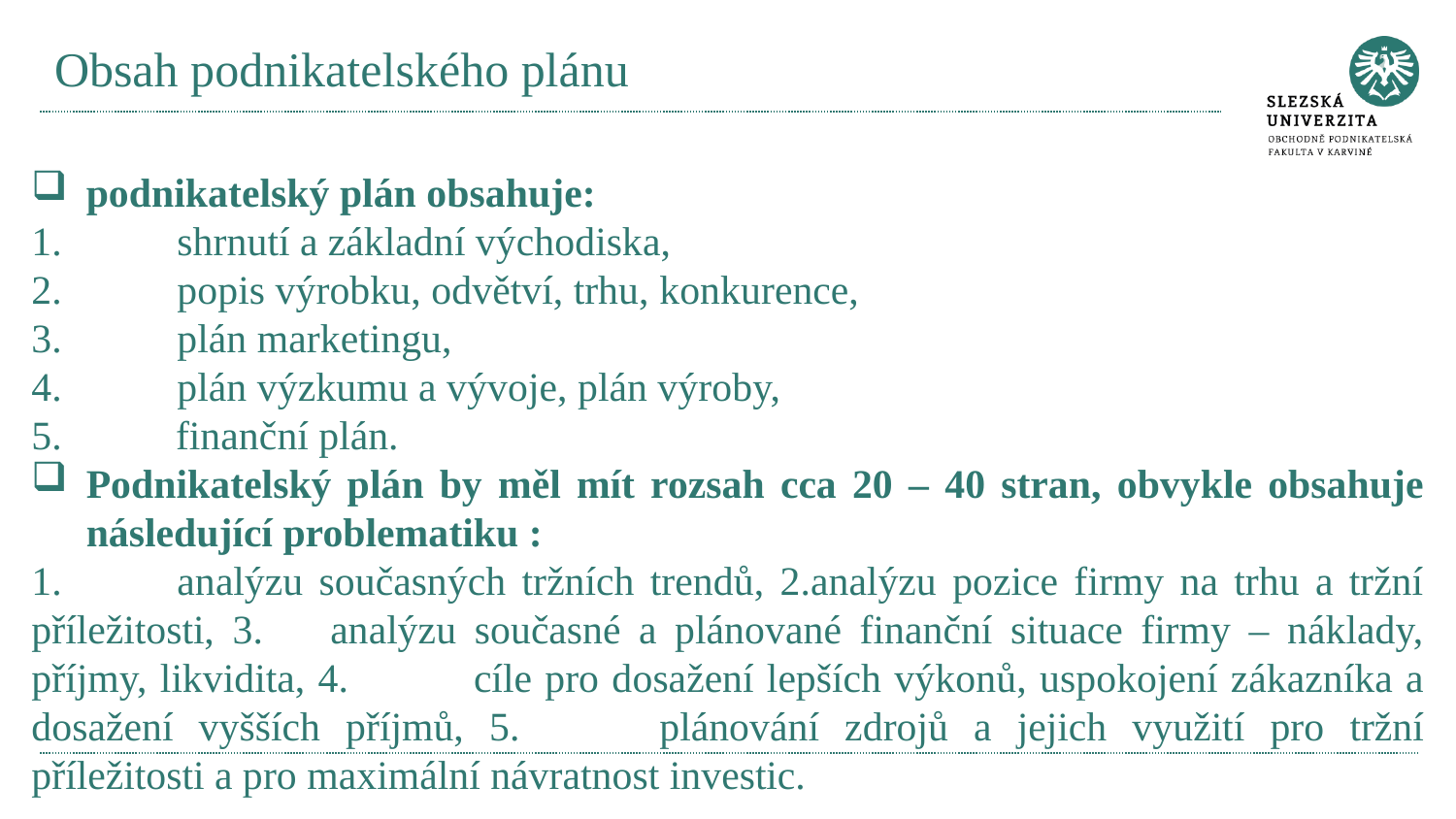

# Obsah podnikatelského plánu
podnikatelský plán obsahuje:
1.	shrnutí a základní východiska,
2.	popis výrobku, odvětví, trhu, konkurence,
3.	plán marketingu,
4.	plán výzkumu a vývoje, plán výroby,
       finanční plán.
Podnikatelský plán by měl mít rozsah cca 20 – 40 stran, obvykle obsahuje následující problematiku :
1.	analýzu současných tržních trendů, 2.analýzu pozice firmy na trhu a tržní příležitosti, 3.	analýzu současné a plánované finanční situace firmy – náklady, příjmy, likvidita, 4.	cíle pro dosažení lepších výkonů, uspokojení zákazníka a dosažení vyšších příjmů, 5.	plánování zdrojů a jejich využití pro tržní příležitosti a pro maximální návratnost investic.